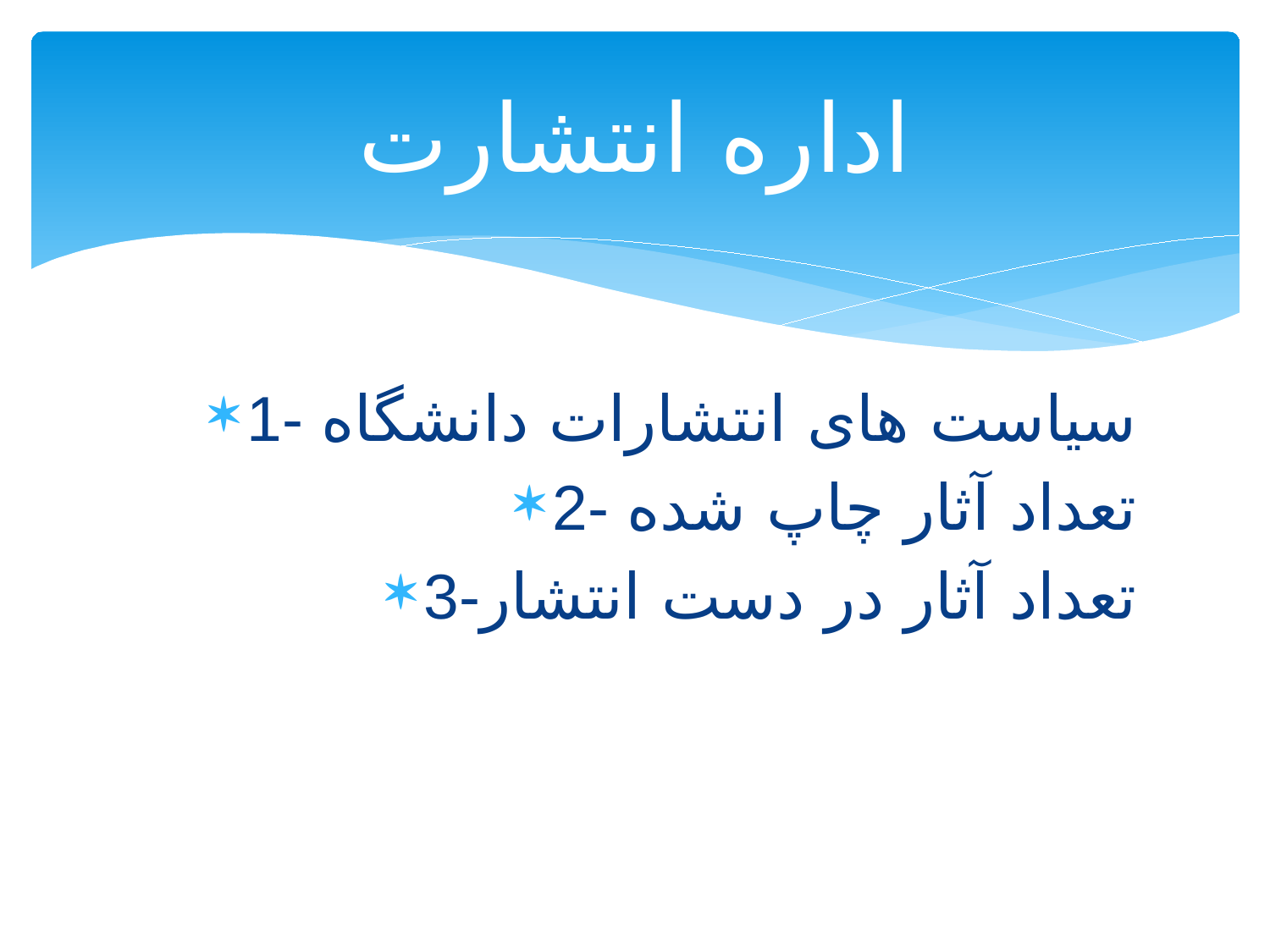

# اداره انتشارت
1- سیاست های انتشارات دانشگاه
2- تعداد آثار چاپ شده
3-تعداد آثار در دست انتشار